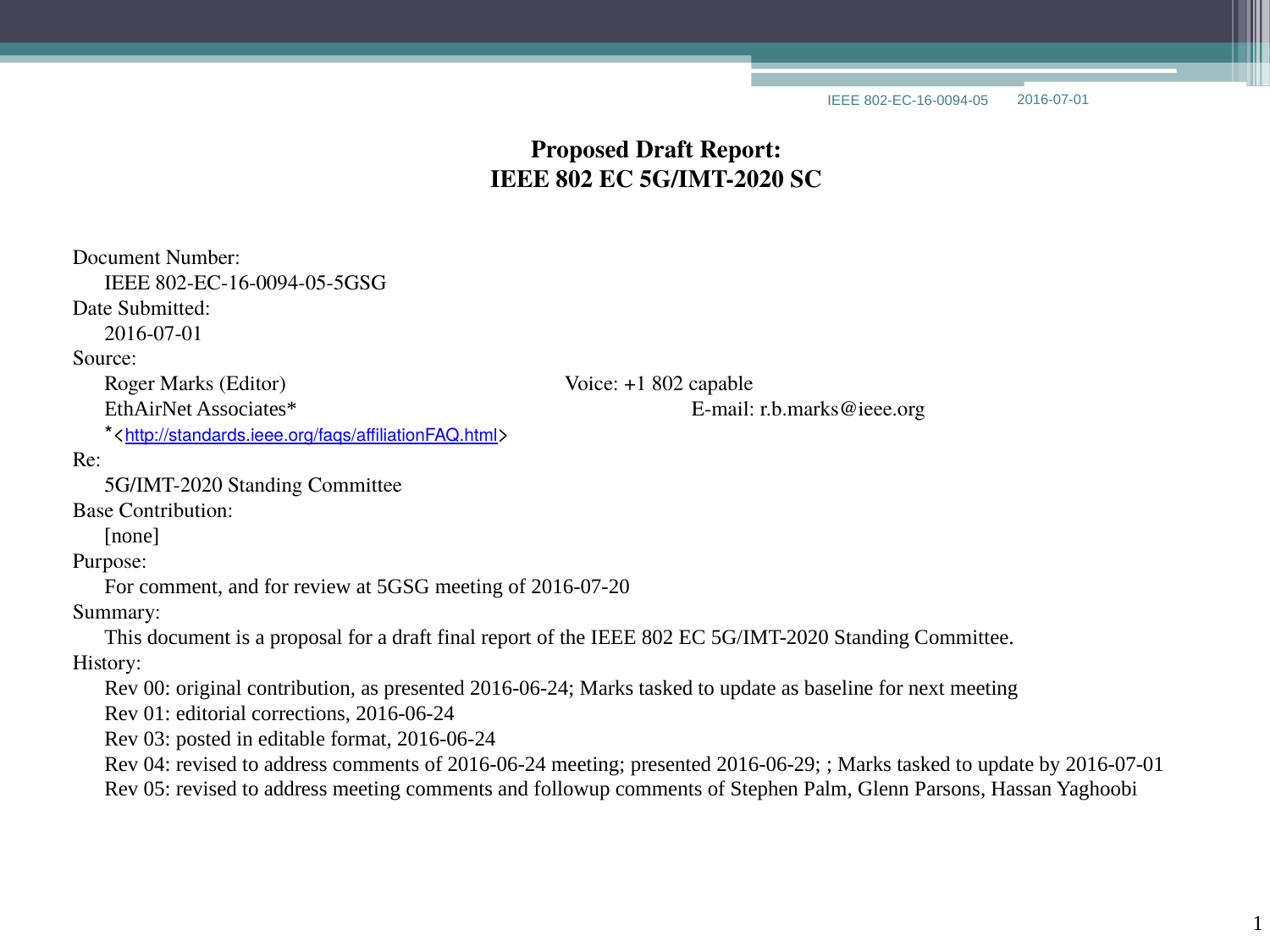

Proposed Draft Report:
IEEE 802 EC 5G/IMT-2020 SC

Document Number:
IEEE 802-EC-16-0094-05-5GSG
Date Submitted:
2016-07-01
Source:
Roger Marks (Editor)			Voice: +1 802 capable
EthAirNet Associates*   			E-mail: r.b.marks@ieee.org
*<http://standards.ieee.org/faqs/affiliationFAQ.html>
Re:
5G/IMT-2020 Standing Committee
Base Contribution:
[none]
Purpose:
For comment, and for review at 5GSG meeting of 2016-07-20
Summary:
This document is a proposal for a draft final report of the IEEE 802 EC 5G/IMT-2020 Standing Committee.
History:
Rev 00: original contribution, as presented 2016-06-24; Marks tasked to update as baseline for next meeting
Rev 01: editorial corrections, 2016-06-24
Rev 03: posted in editable format, 2016-06-24
Rev 04: revised to address comments of 2016-06-24 meeting; presented 2016-06-29; ; Marks tasked to update by 2016-07-01
Rev 05: revised to address meeting comments and followup comments of Stephen Palm, Glenn Parsons, Hassan Yaghoobi

1